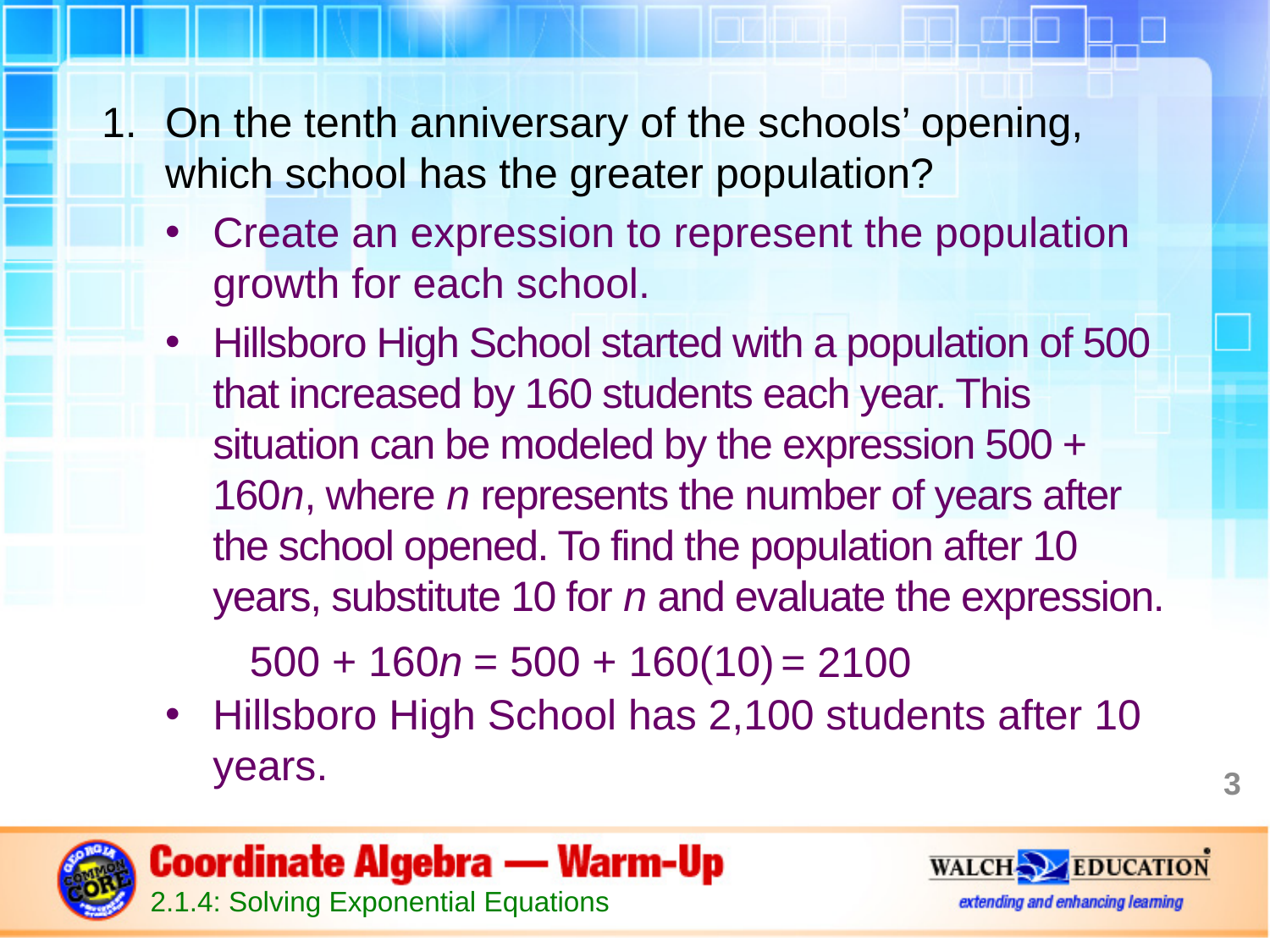

On the tenth anniversary of the schools’ opening, which school has the greater population?
Create an expression to represent the population growth for each school.
Hillsboro High School started with a population of 500 that increased by 160 students each year. This situation can be modeled by the expression 500 + 160n, where n represents the number of years after the school opened. To find the population after 10 years, substitute 10 for n and evaluate the expression.

Hillsboro High School has 2,100 students after 10 years.
500 + 160n
= 500 + 160(10)
= 2100
3
2.1.4: Solving Exponential Equations